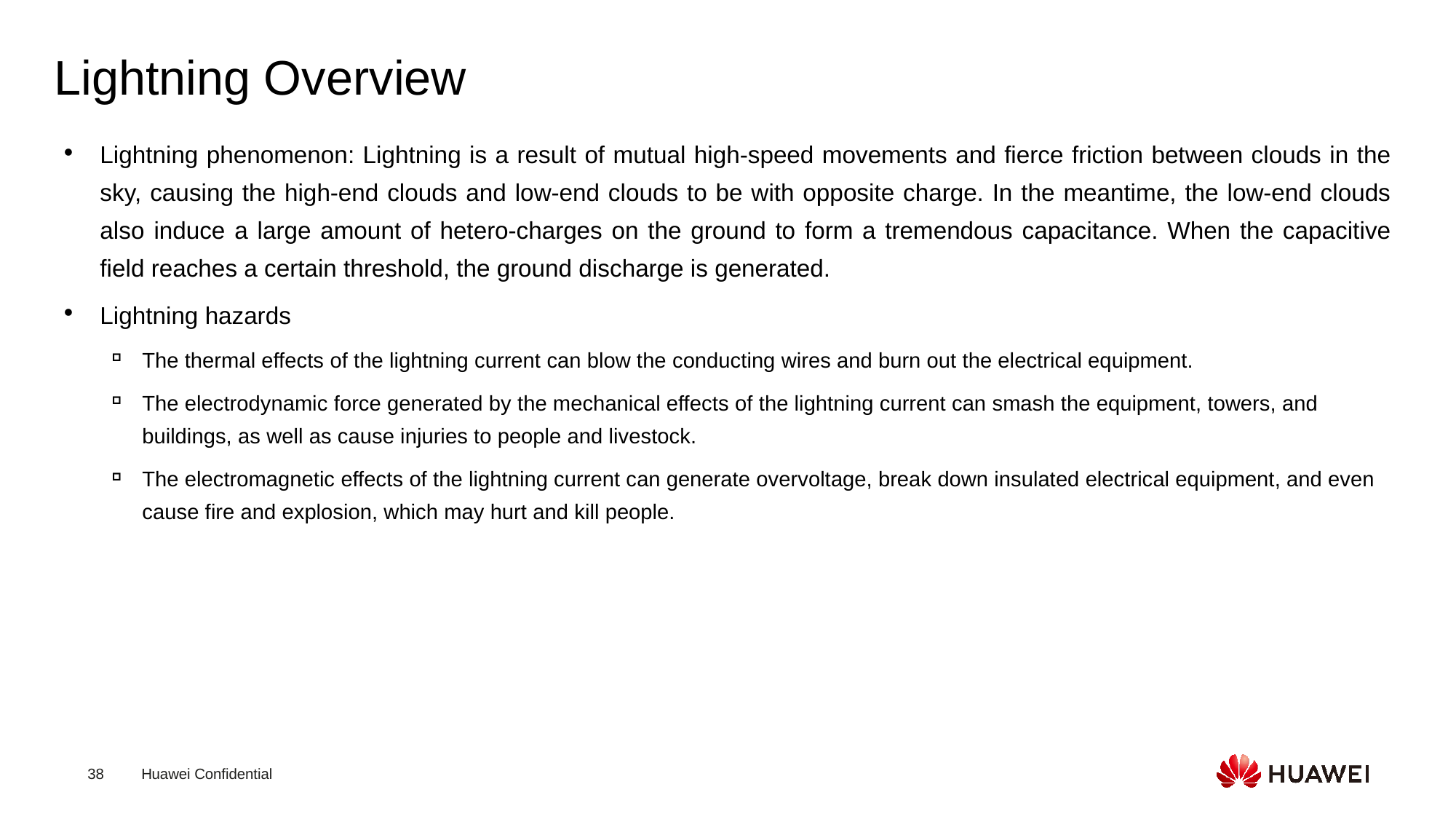

# Lightning Overview
Lightning phenomenon: Lightning is a result of mutual high-speed movements and fierce friction between clouds in the sky, causing the high-end clouds and low-end clouds to be with opposite charge. In the meantime, the low-end clouds also induce a large amount of hetero-charges on the ground to form a tremendous capacitance. When the capacitive field reaches a certain threshold, the ground discharge is generated.
Lightning hazards
The thermal effects of the lightning current can blow the conducting wires and burn out the electrical equipment.
The electrodynamic force generated by the mechanical effects of the lightning current can smash the equipment, towers, and buildings, as well as cause injuries to people and livestock.
The electromagnetic effects of the lightning current can generate overvoltage, break down insulated electrical equipment, and even cause fire and explosion, which may hurt and kill people.